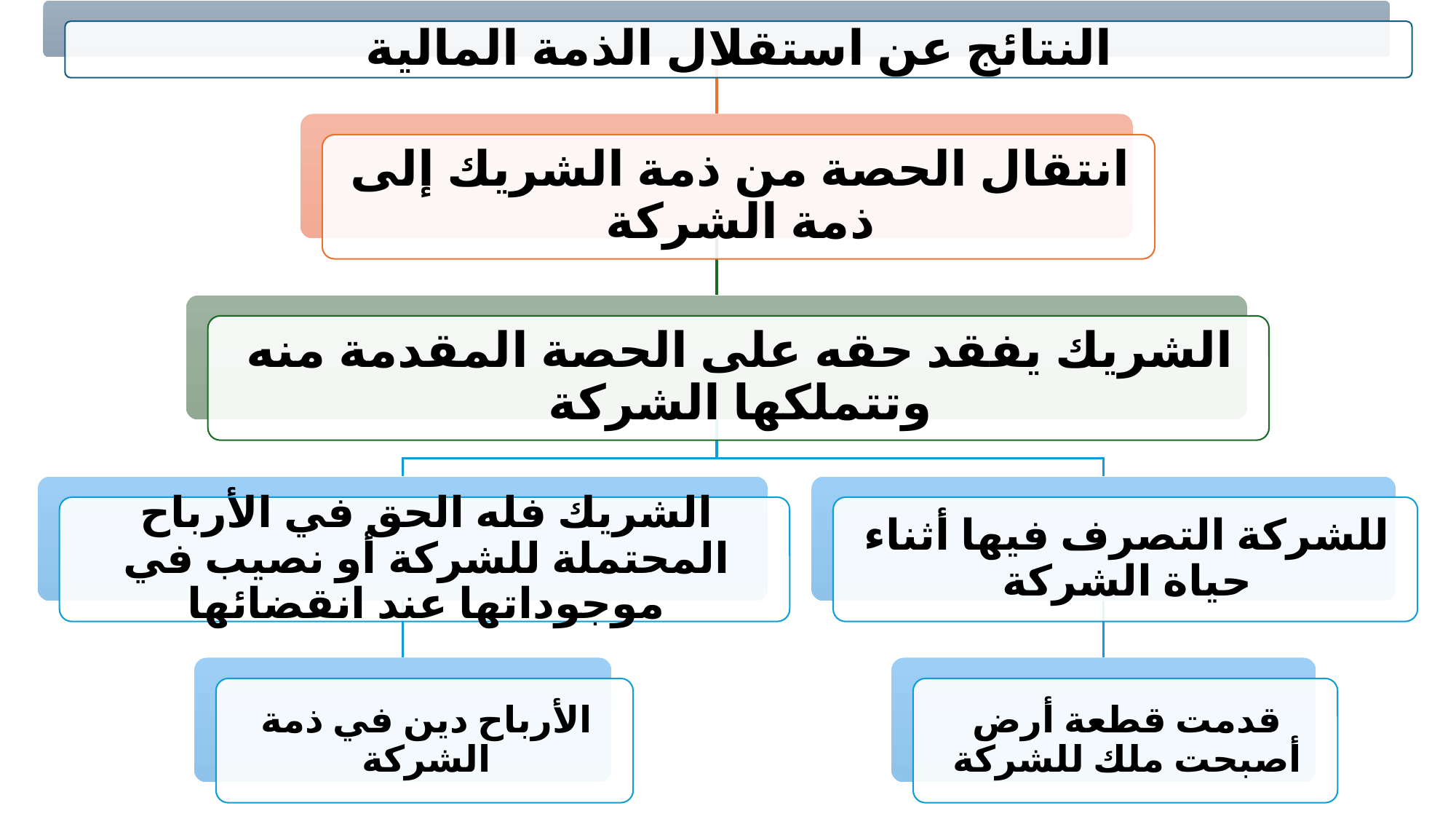

النتائج عن استقلال الذمة المالية
انتقال الحصة من ذمة الشريك إلى ذمة الشركة
الشريك يفقد حقه على الحصة المقدمة منه وتتملكها الشركة
الشريك فله الحق في الأرباح المحتملة للشركة أو نصيب في موجوداتها عند انقضائها
الأرباح دين في ذمة الشركة
للشركة التصرف فيها أثناء حياة الشركة
قدمت قطعة أرض أصبحت ملك للشركة